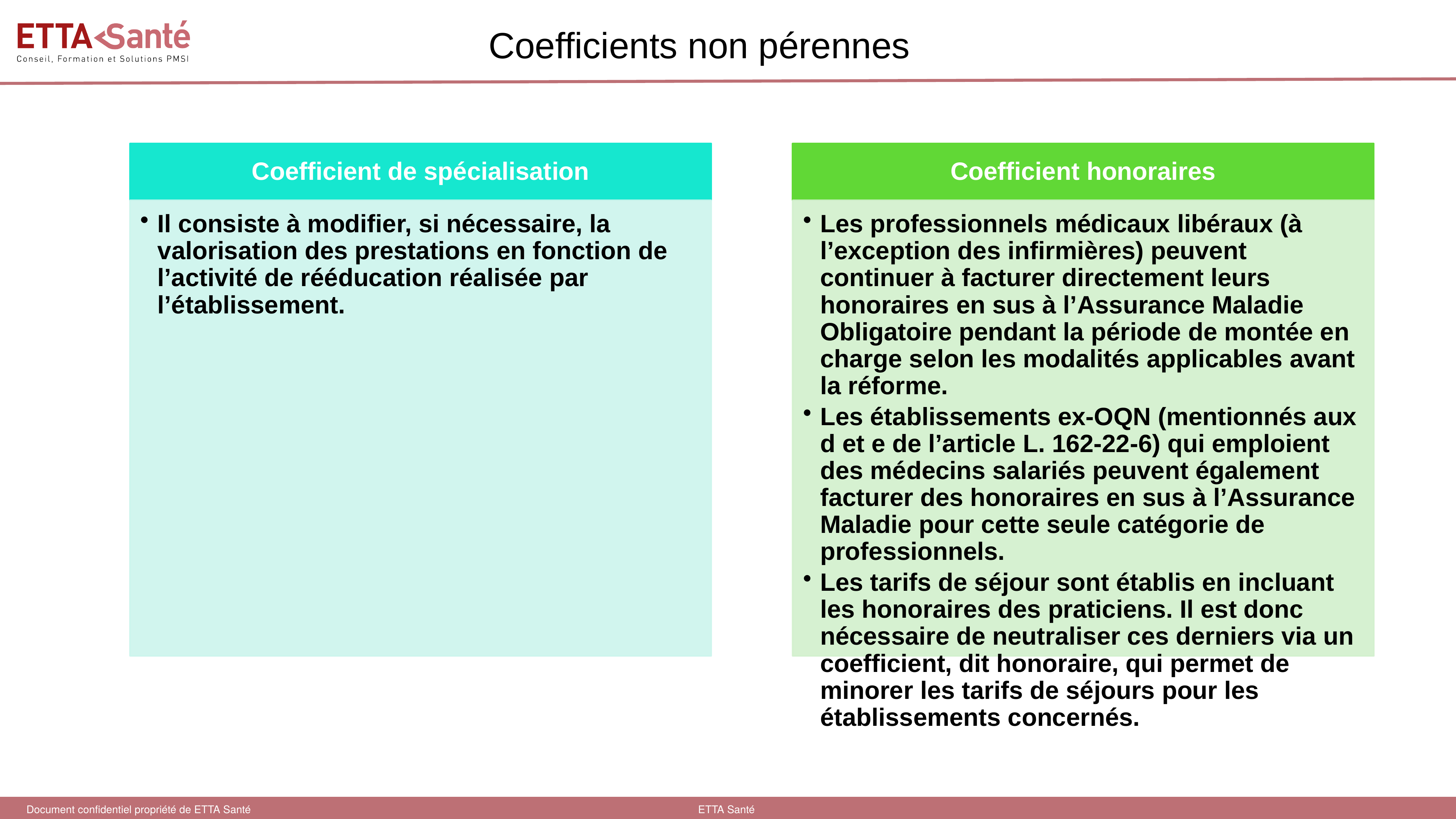

# Coefficients non pérennes
Coefficient de spécialisation
Il consiste à modifier, si nécessaire, la valorisation des prestations en fonction de l’activité de rééducation réalisée par l’établissement.
Coefficient honoraires
Les professionnels médicaux libéraux (à l’exception des infirmières) peuvent continuer à facturer directement leurs honoraires en sus à l’Assurance Maladie Obligatoire pendant la période de montée en charge selon les modalités applicables avant la réforme.
Les établissements ex-OQN (mentionnés aux d et e de l’article L. 162-22-6) qui emploient des médecins salariés peuvent également facturer des honoraires en sus à l’Assurance Maladie pour cette seule catégorie de professionnels.
Les tarifs de séjour sont établis en incluant les honoraires des praticiens. Il est donc nécessaire de neutraliser ces derniers via un coefficient, dit honoraire, qui permet de minorer les tarifs de séjours pour les établissements concernés.